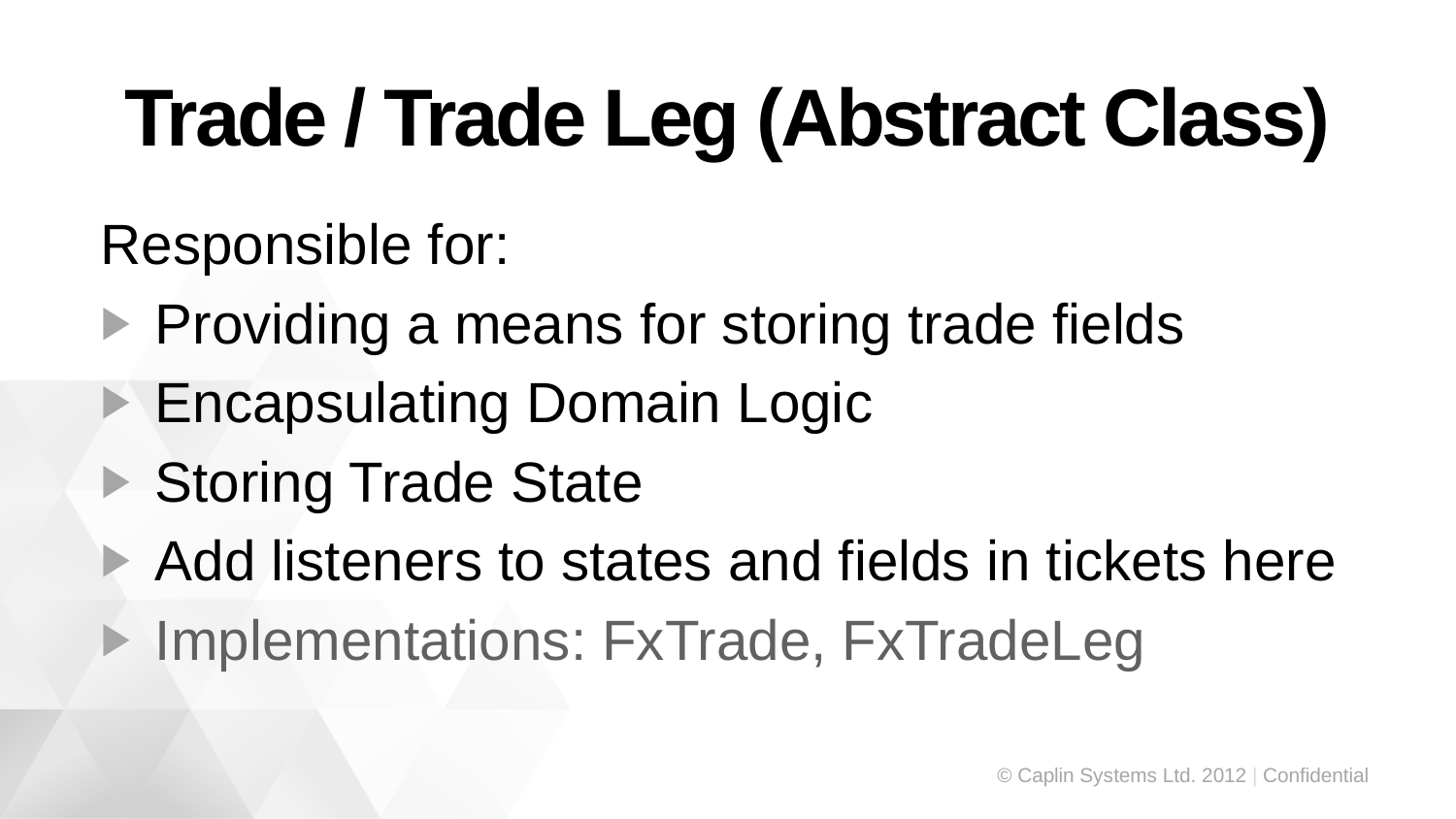

# Trade / Trade Leg (Abstract Class)
Responsible for:
Providing a means for storing trade fields
Encapsulating Domain Logic
Storing Trade State
Add listeners to states and fields in tickets here
Implementations: FxTrade, FxTradeLeg